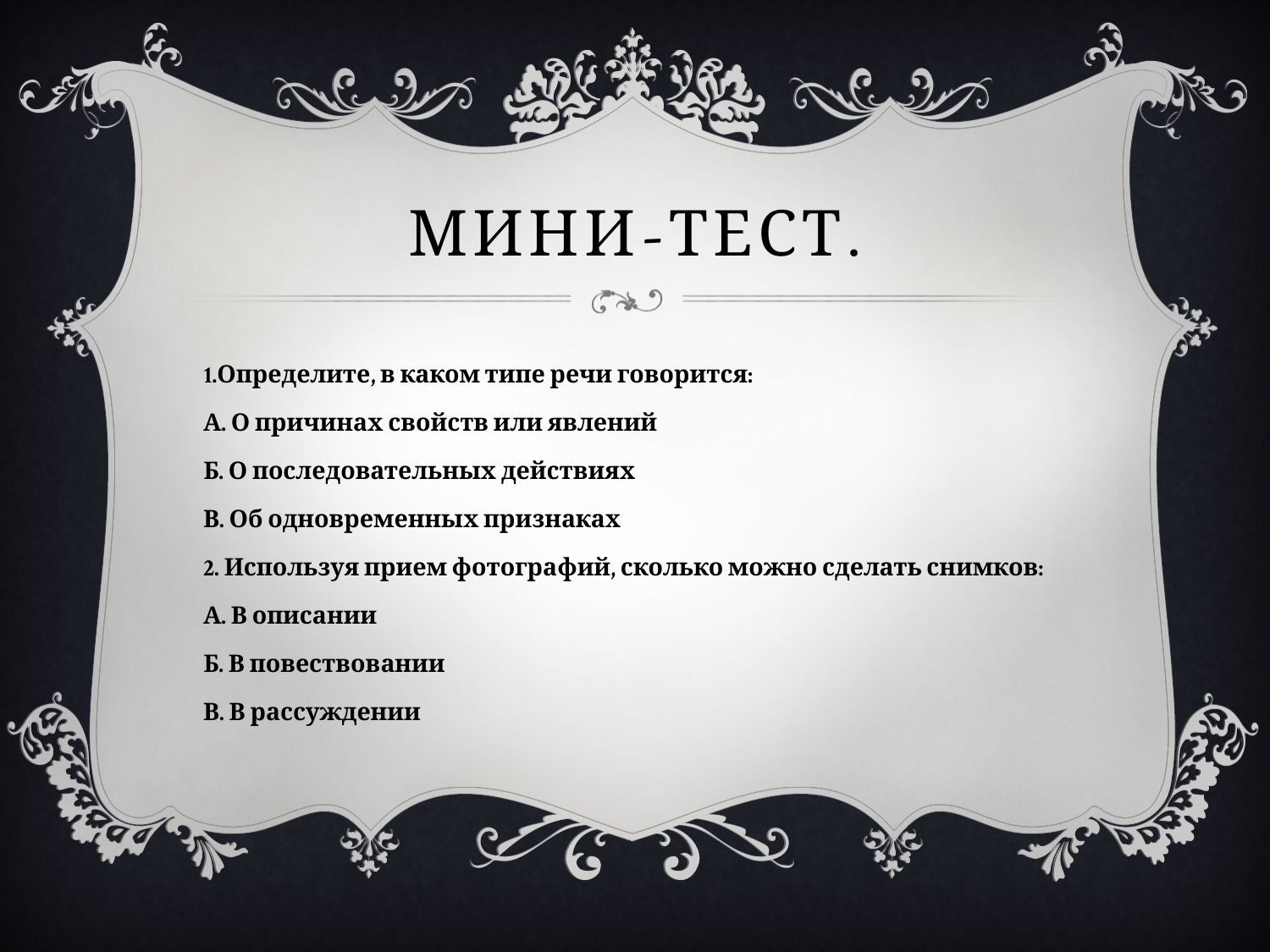

# Мини-тест.
1.Определите, в каком типе речи говорится:
А. О причинах свойств или явлений
Б. О последовательных действиях
В. Об одновременных признаках
2. Используя прием фотографий, сколько можно сделать снимков:
А. В описании
Б. В повествовании
В. В рассуждении